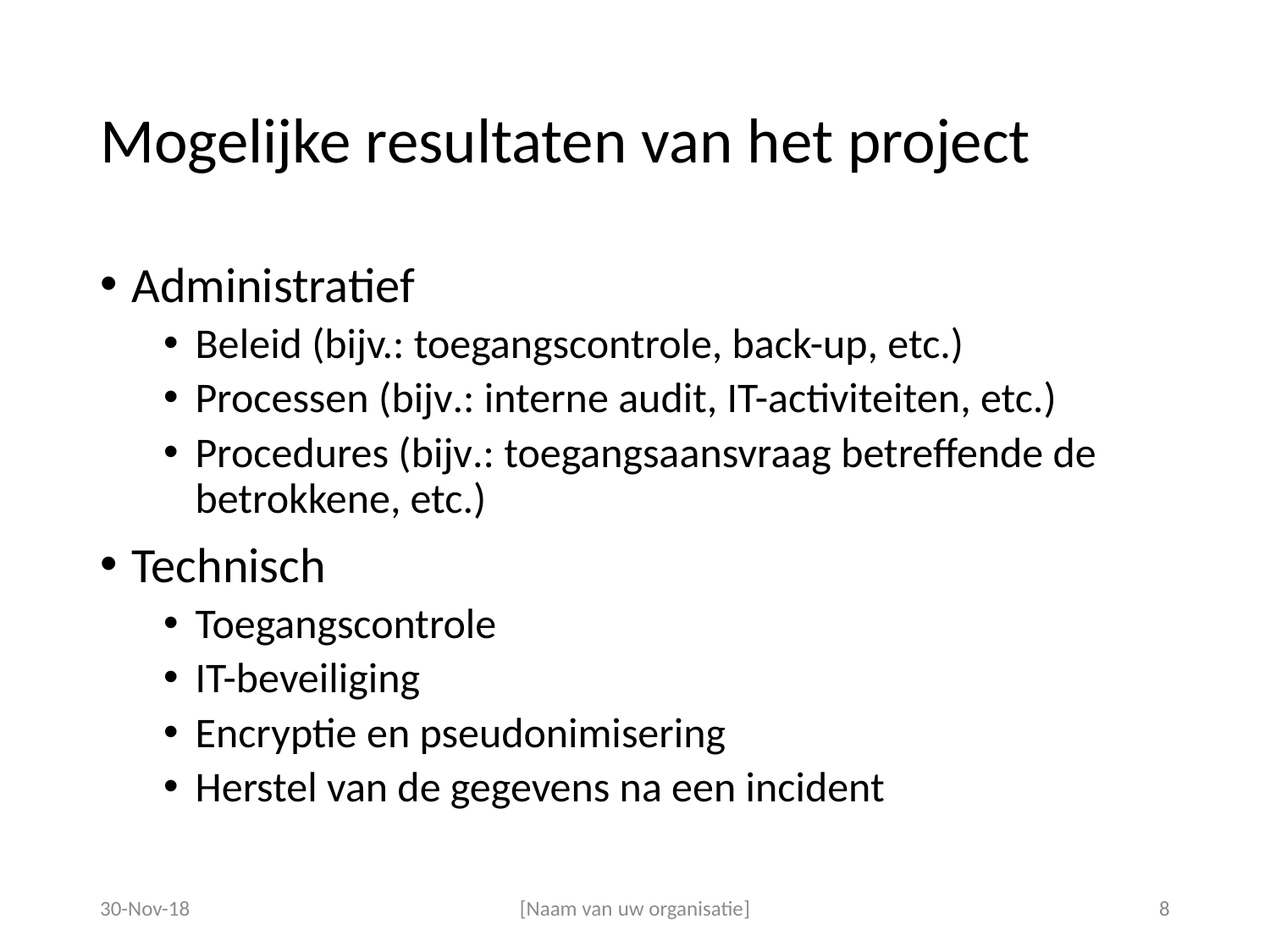

# Mogelijke resultaten van het project
Administratief
Beleid (bijv.: toegangscontrole, back-up, etc.)
Processen (bijv.: interne audit, IT-activiteiten, etc.)
Procedures (bijv.: toegangsaansvraag betreffende de betrokkene, etc.)
Technisch
Toegangscontrole
IT-beveiliging
Encryptie en pseudonimisering
Herstel van de gegevens na een incident
30-Nov-18
[Naam van uw organisatie]
8